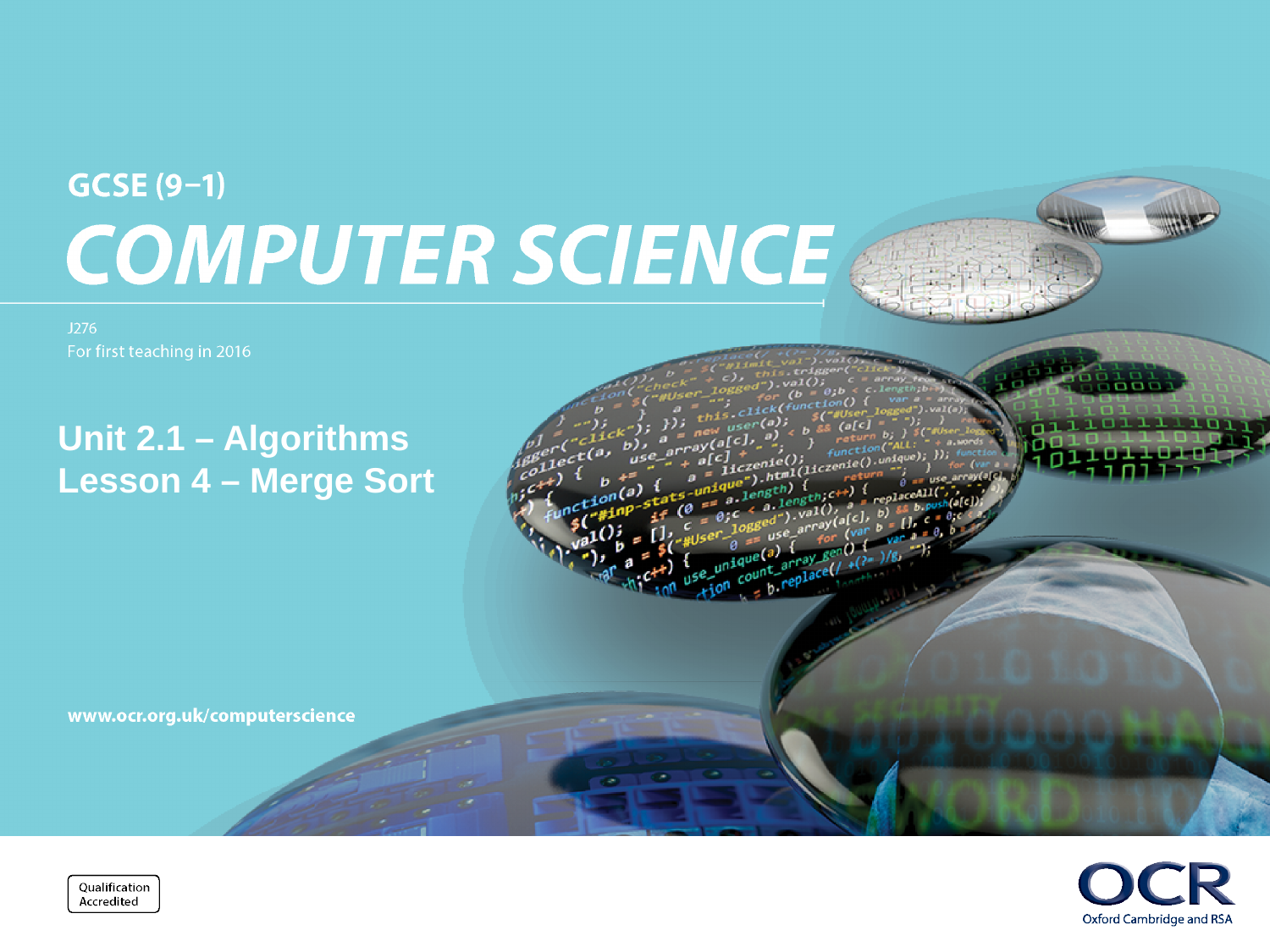

# Unit 2.1 – Algorithms Lesson 4 – Merge Sort